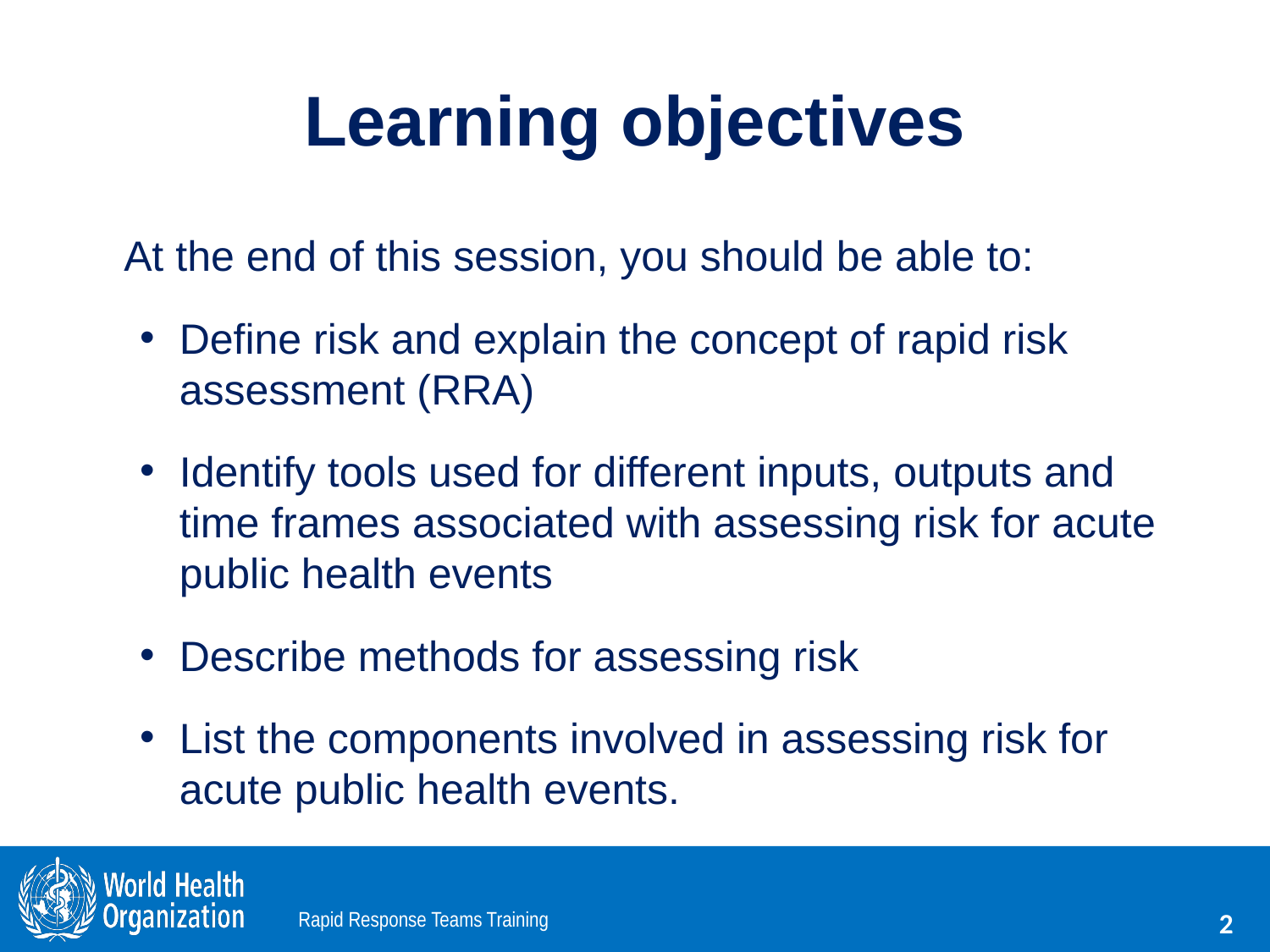

# Learning objectives
	At the end of this session, you should be able to:
Define risk and explain the concept of rapid risk assessment (RRA)
Identify tools used for different inputs, outputs and time frames associated with assessing risk for acute public health events
Describe methods for assessing risk
List the components involved in assessing risk for acute public health events.